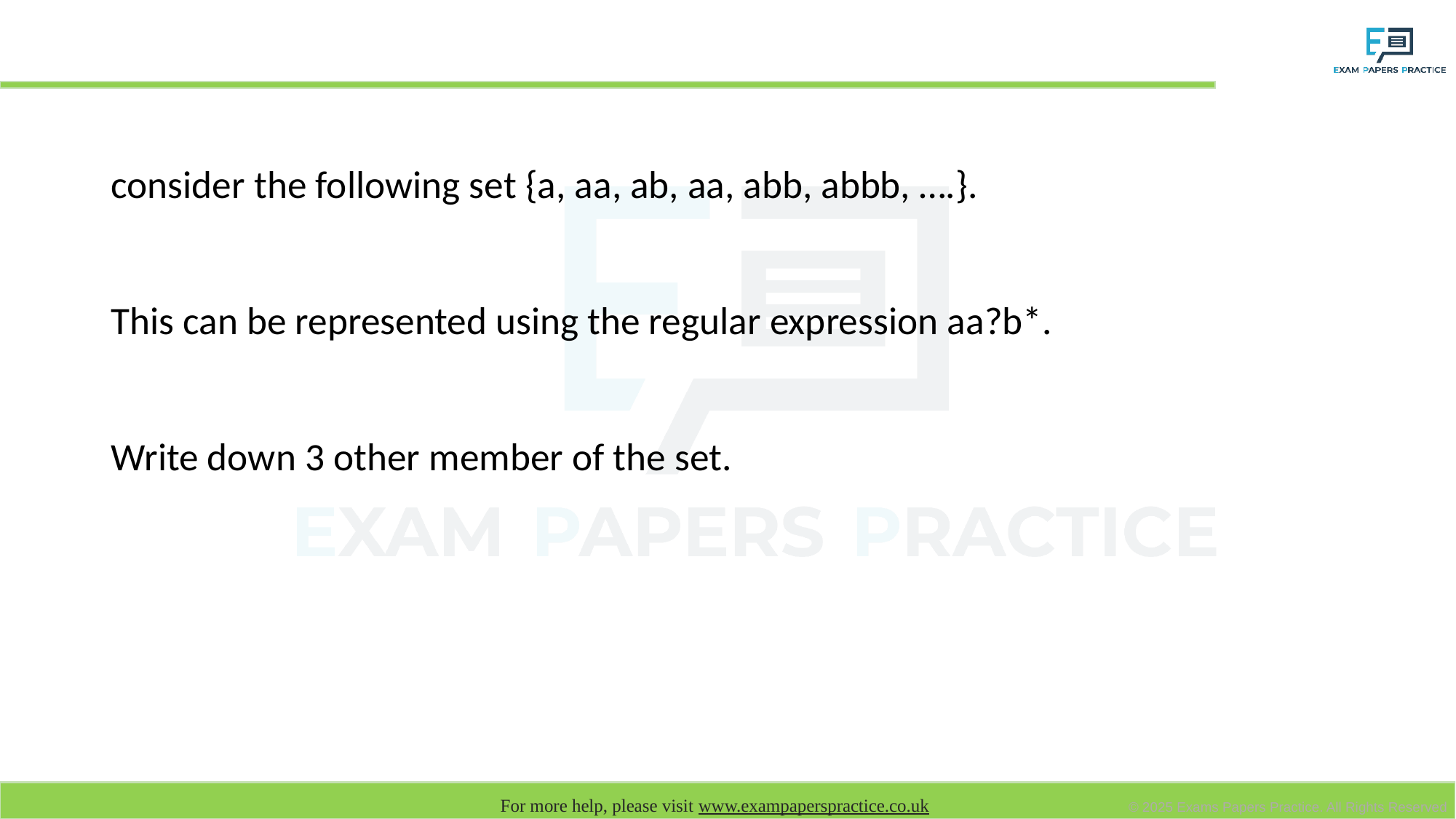

# Example
consider the following set {a, aa, ab, aa, abb, abbb, ….}.

This can be represented using the regular expression aa?b*.

Write down 3 other member of the set.